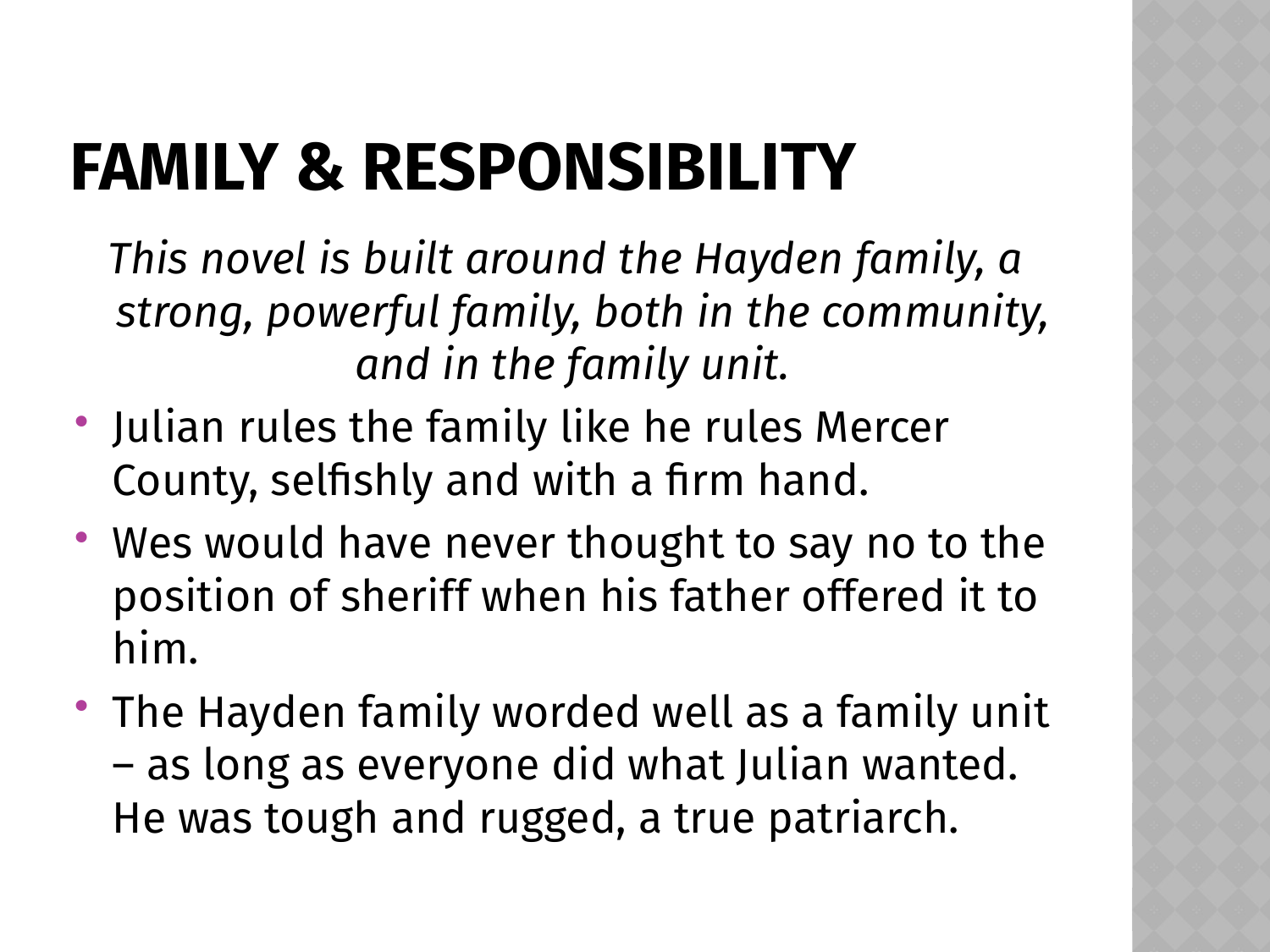

# Family & responsibility
This novel is built around the Hayden family, a strong, powerful family, both in the community, and in the family unit.
Julian rules the family like he rules Mercer County, selfishly and with a firm hand.
Wes would have never thought to say no to the position of sheriff when his father offered it to him.
The Hayden family worded well as a family unit – as long as everyone did what Julian wanted.  He was tough and rugged, a true patriarch.